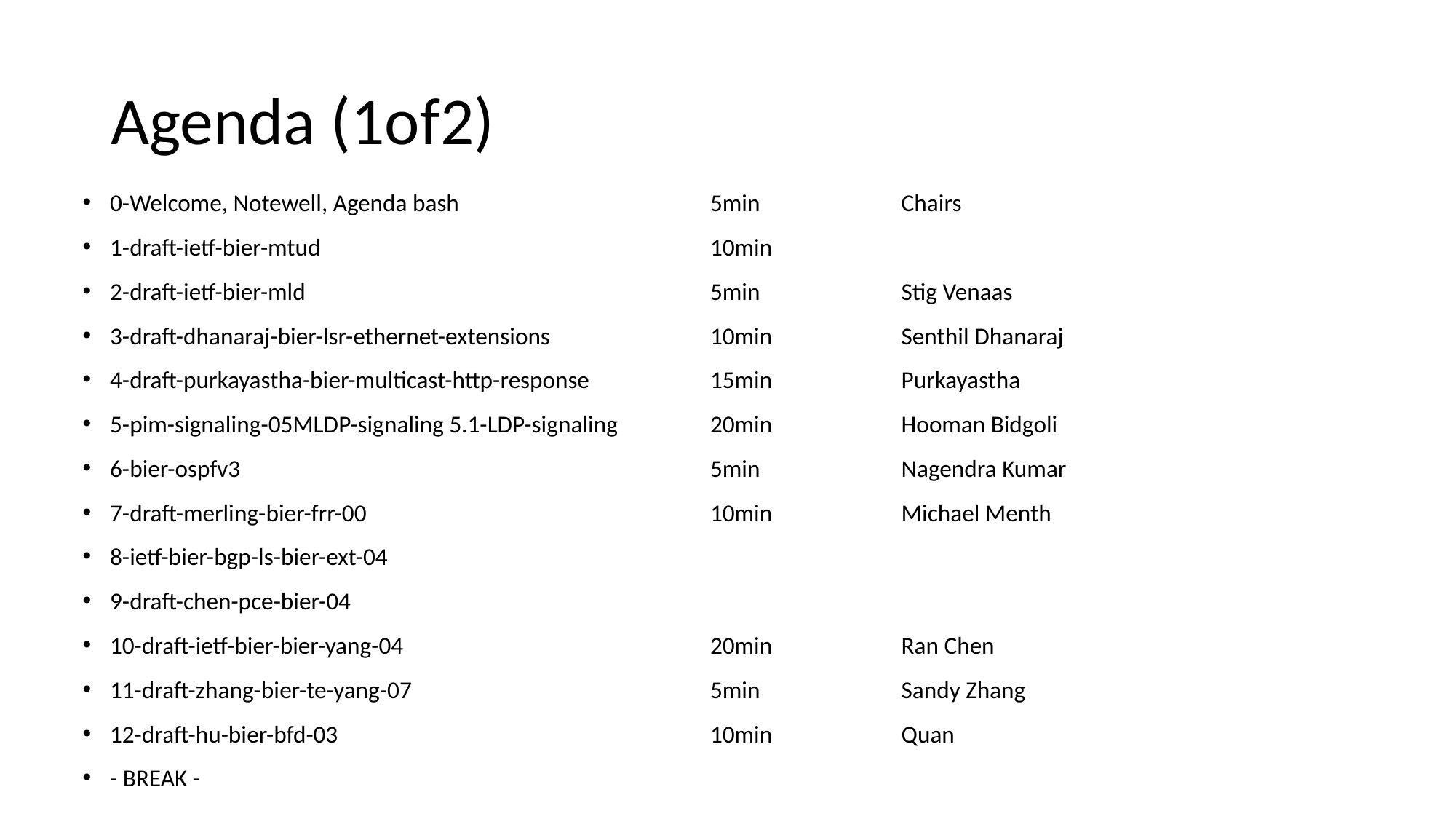

# Agenda (1of2)
0-Welcome, Notewell, Agenda bash	5min	Chairs
1-draft-ietf-bier-mtud	10min
2-draft-ietf-bier-mld	5min	Stig Venaas
3-draft-dhanaraj-bier-lsr-ethernet-extensions	10min	Senthil Dhanaraj
4-draft-purkayastha-bier-multicast-http-response	15min	Purkayastha
5-pim-signaling-05MLDP-signaling 5.1-LDP-signaling	20min	Hooman Bidgoli
6-bier-ospfv3	5min 	Nagendra Kumar
7-draft-merling-bier-frr-00	10min	Michael Menth
8-ietf-bier-bgp-ls-bier-ext-04
9-draft-chen-pce-bier-04
10-draft-ietf-bier-bier-yang-04	20min	Ran Chen
11-draft-zhang-bier-te-yang-07	5min	Sandy Zhang
12-draft-hu-bier-bfd-03	10min	Quan
- BREAK -